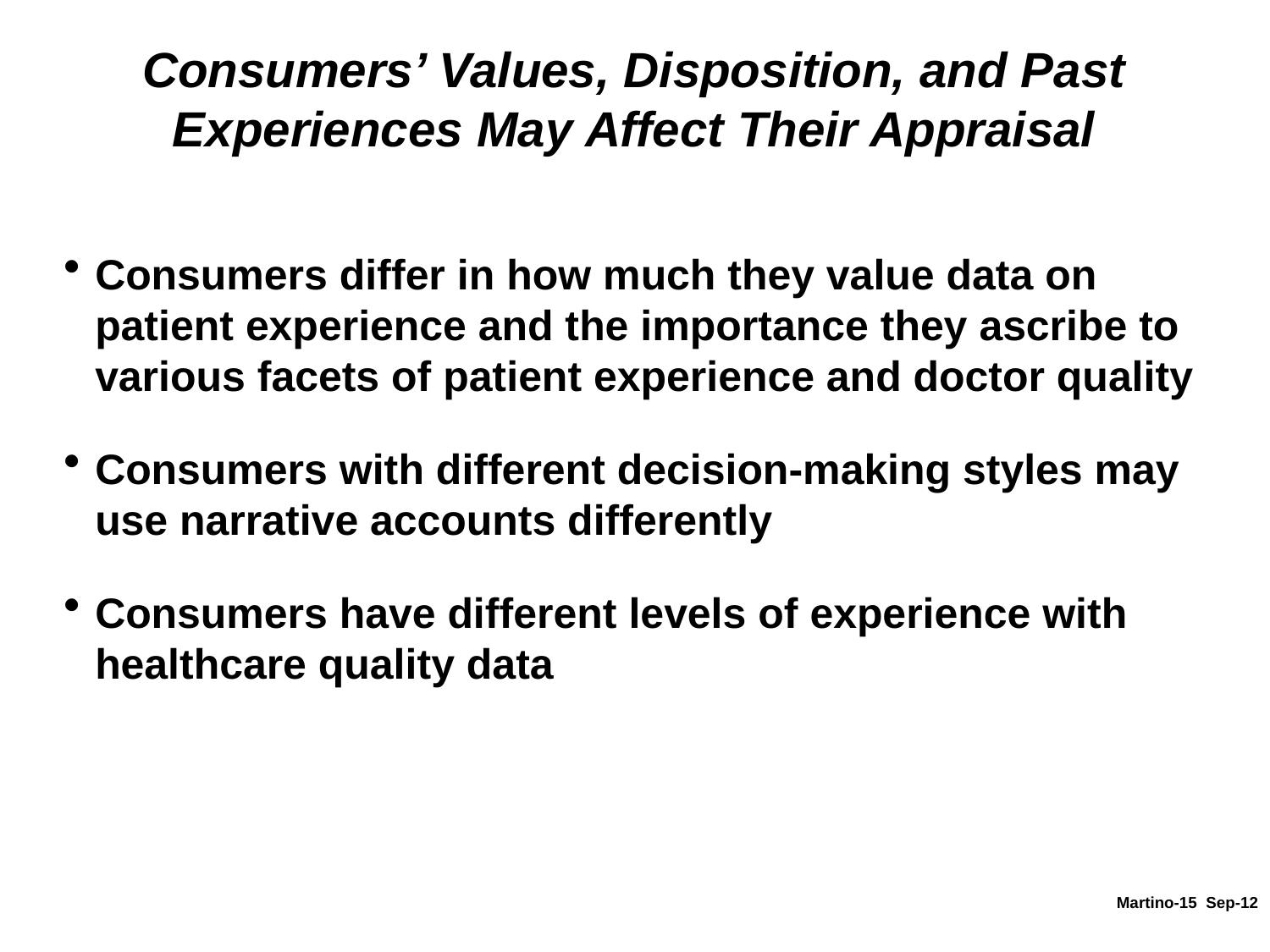

# Consumers’ Values, Disposition, and Past Experiences May Affect Their Appraisal
Consumers differ in how much they value data on patient experience and the importance they ascribe to various facets of patient experience and doctor quality
Consumers with different decision-making styles may use narrative accounts differently
Consumers have different levels of experience with healthcare quality data